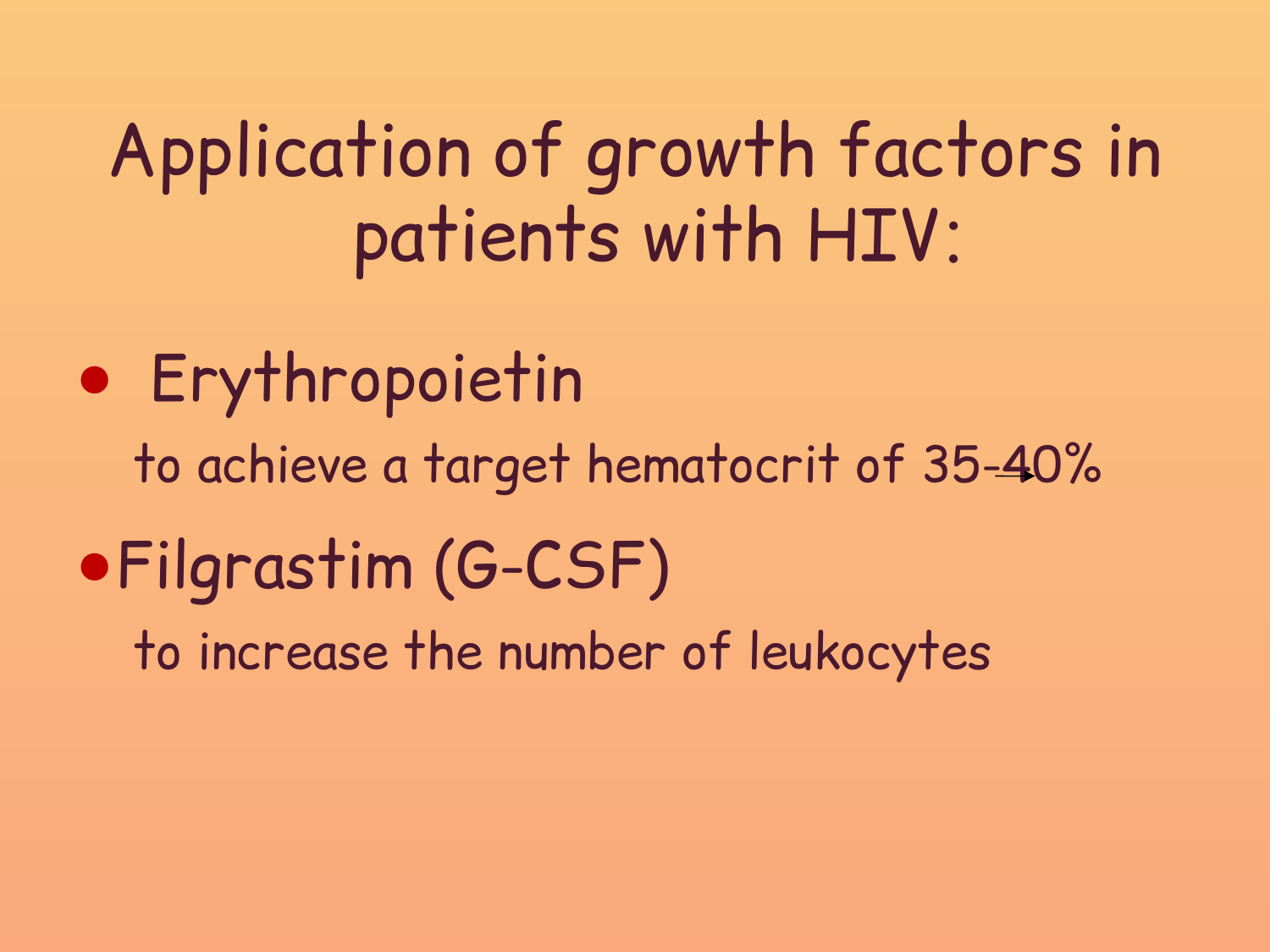

Application of growth factors in patients with HIV:

  Erythropoietin
   to achieve a target hematocrit of 35-40%

Filgrastim (G-CSF)
   to increase the number of leukocytes

#